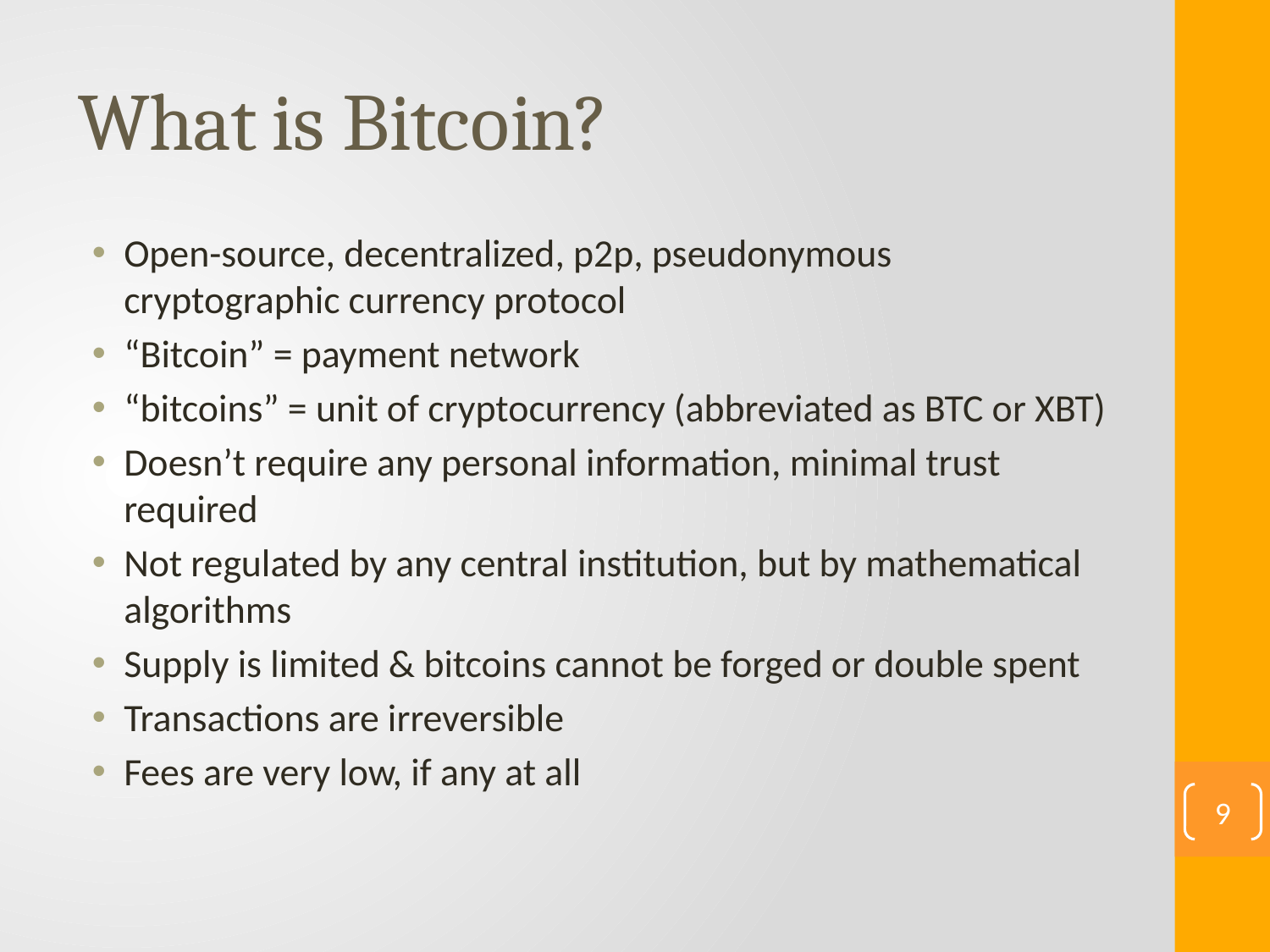

# What is Bitcoin?
Open-source, decentralized, p2p, pseudonymous cryptographic currency protocol
“Bitcoin” = payment network
“bitcoins” = unit of cryptocurrency (abbreviated as BTC or XBT)
Doesn’t require any personal information, minimal trust required
Not regulated by any central institution, but by mathematical algorithms
Supply is limited & bitcoins cannot be forged or double spent
Transactions are irreversible
Fees are very low, if any at all
9